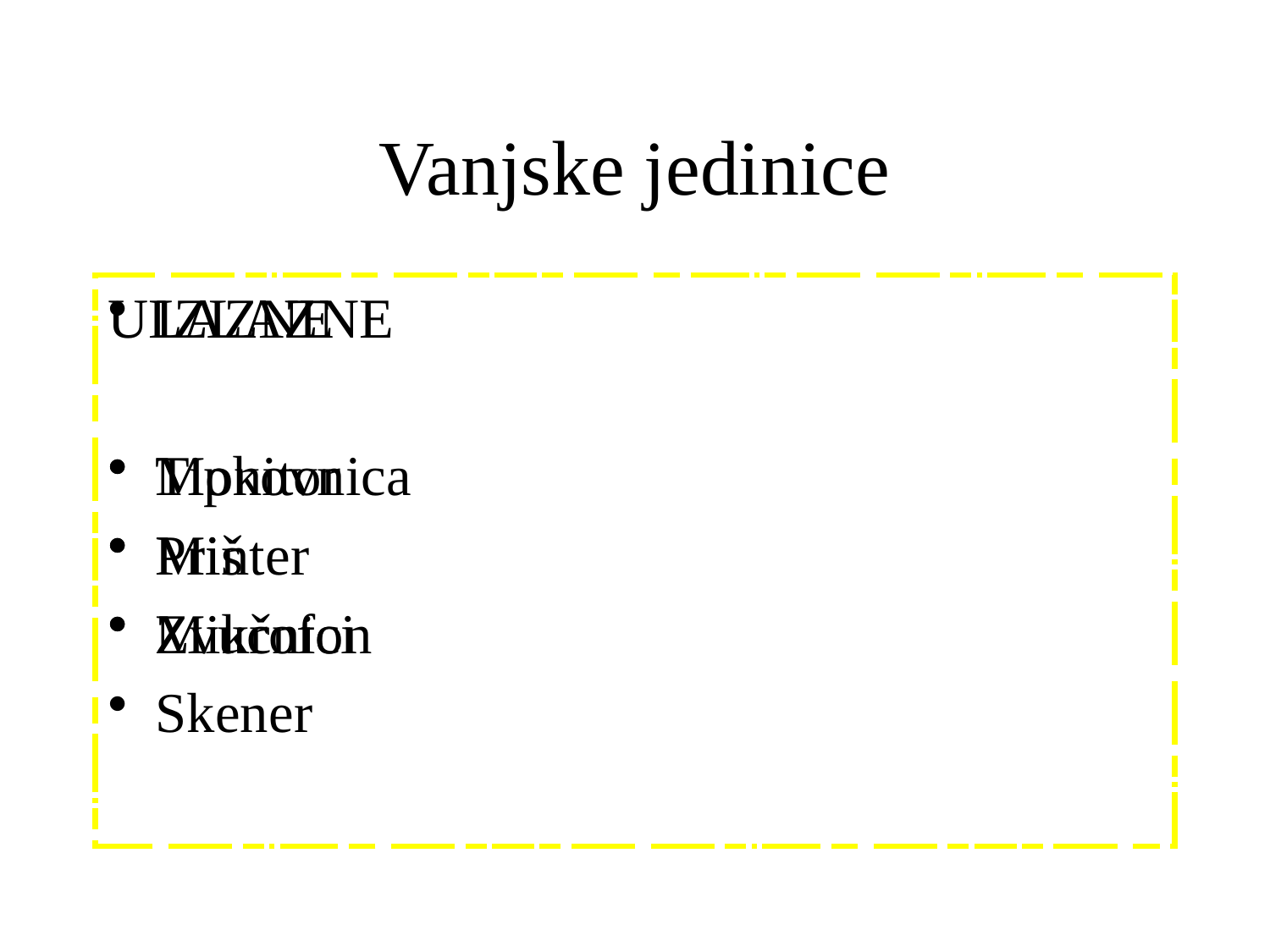

# Vanjske jedinice
ULAZNE

Tipkovnica
Miš
Mikrofon
Skener
IZLAZNE

Monitor
Printer
Zvučnici